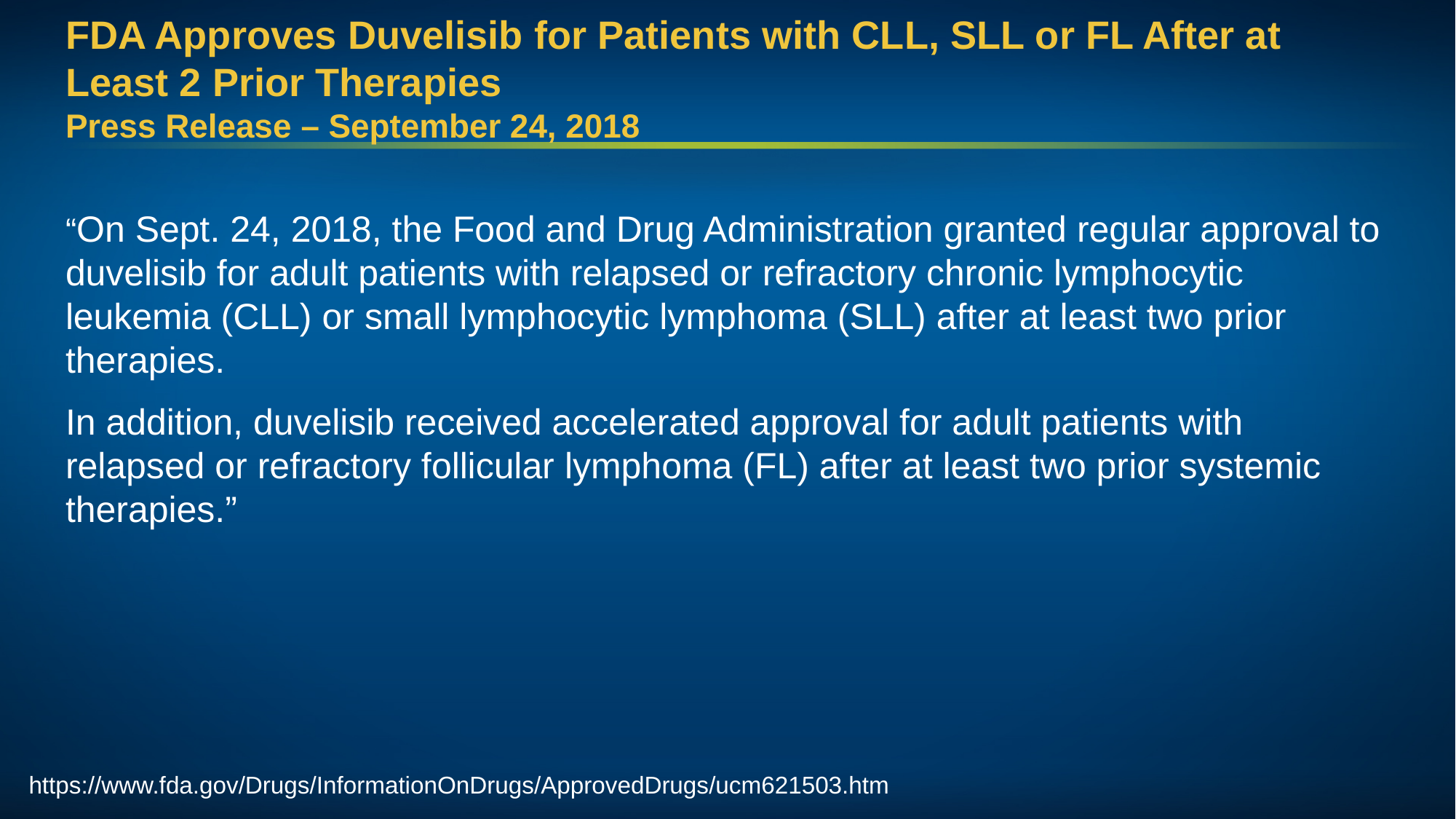

# FDA Approves Duvelisib for Patients with CLL, SLL or FL After at Least 2 Prior Therapies Press Release – September 24, 2018
“On Sept. 24, 2018, the Food and Drug Administration granted regular approval to duvelisib for adult patients with relapsed or refractory chronic lymphocytic leukemia (CLL) or small lymphocytic lymphoma (SLL) after at least two prior therapies.
In addition, duvelisib received accelerated approval for adult patients with relapsed or refractory follicular lymphoma (FL) after at least two prior systemic therapies.”
https://www.fda.gov/Drugs/InformationOnDrugs/ApprovedDrugs/ucm621503.htm